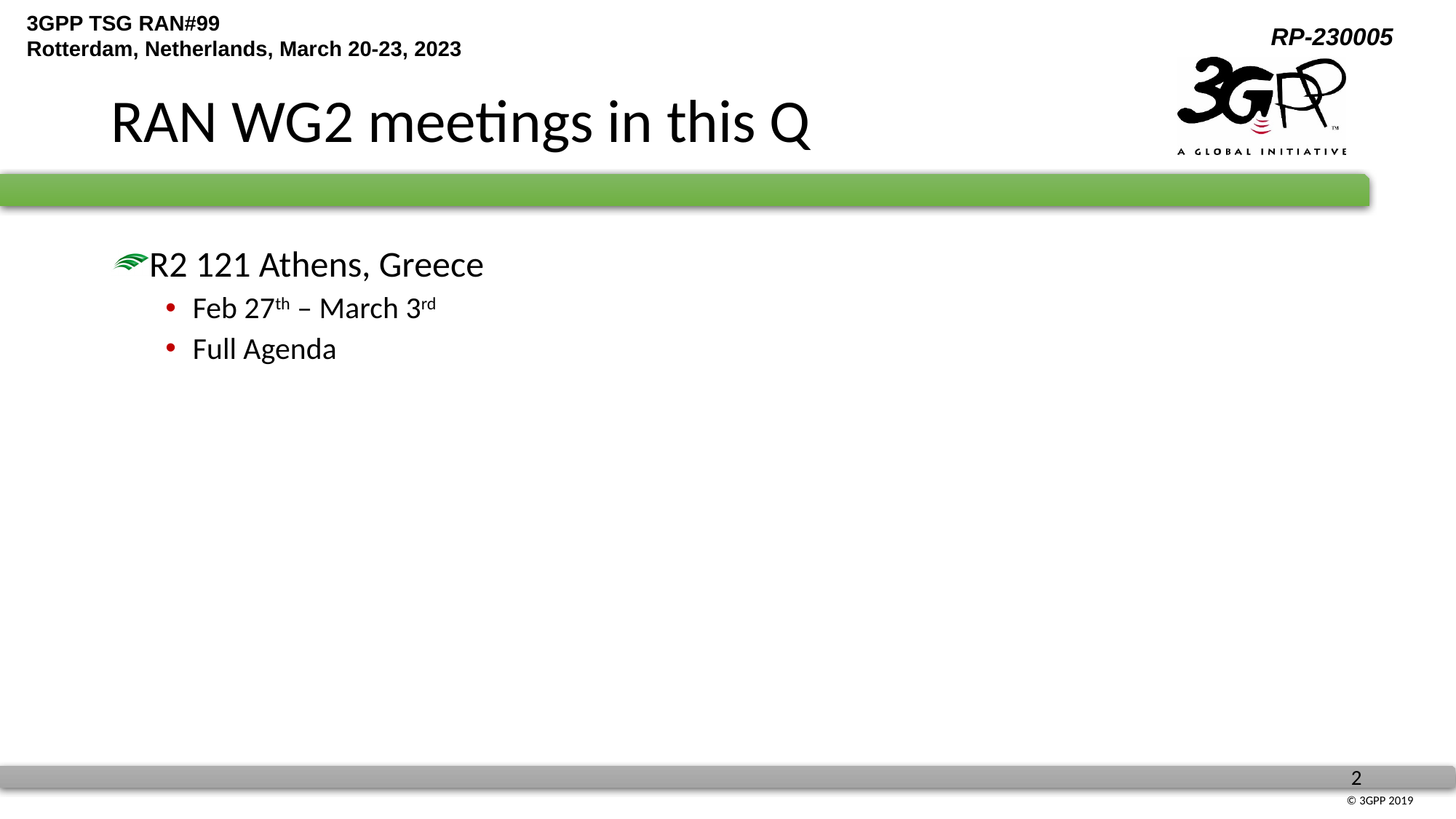

# RAN WG2 meetings in this Q
R2 121 Athens, Greece
Feb 27th – March 3rd
Full Agenda